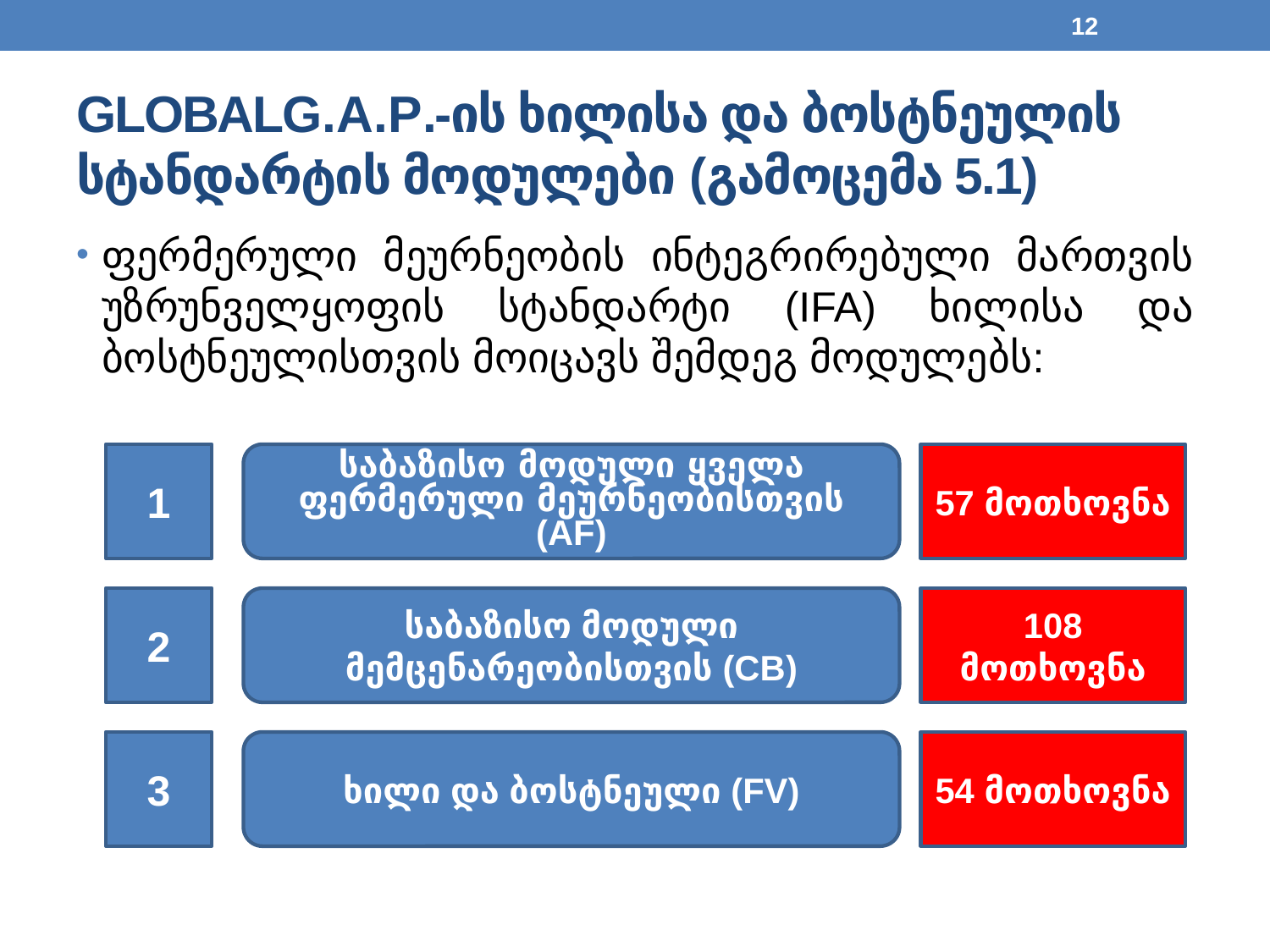

12
# GLOBALG.A.P.-ის ხილისა და ბოსტნეულის სტანდარტის მოდულები (გამოცემა 5.1)
ფერმერული მეურნეობის ინტეგრირებული მართვის უზრუნველყოფის სტანდარტი (IFA) ხილისა და ბოსტნეულისთვის მოიცავს შემდეგ მოდულებს:

1
საბაზისო მოდული ყველა ფერმერული მეურნეობისთვის (AF)
57 მოთხოვნა
2
საბაზისო მოდული მემცენარეობისთვის (CB)
108 მოთხოვნა
3
ხილი და ბოსტნეული (FV)
54 მოთხოვნა